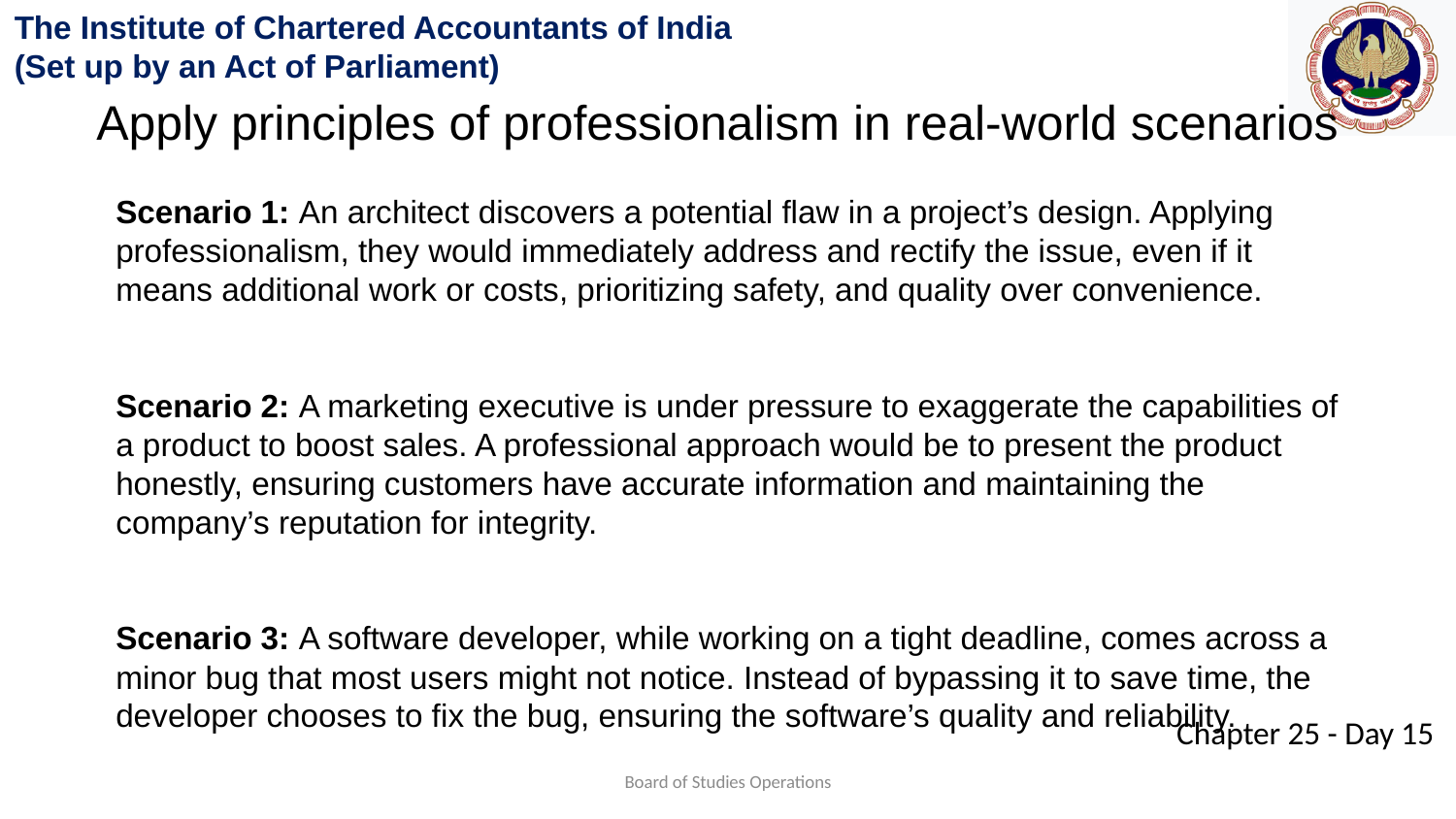

Apply principles of professionalism in real-world scenarios

Scenario 1: An architect discovers a potential flaw in a project’s design. Applying professionalism, they would immediately address and rectify the issue, even if it means additional work or costs, prioritizing safety, and quality over convenience.

Scenario 2: A marketing executive is under pressure to exaggerate the capabilities of a product to boost sales. A professional approach would be to present the product honestly, ensuring customers have accurate information and maintaining the company’s reputation for integrity.

Scenario 3: A software developer, while working on a tight deadline, comes across a minor bug that most users might not notice. Instead of bypassing it to save time, the developer chooses to fix the bug, ensuring the software’s quality and reliability.
Board of Studies Operations